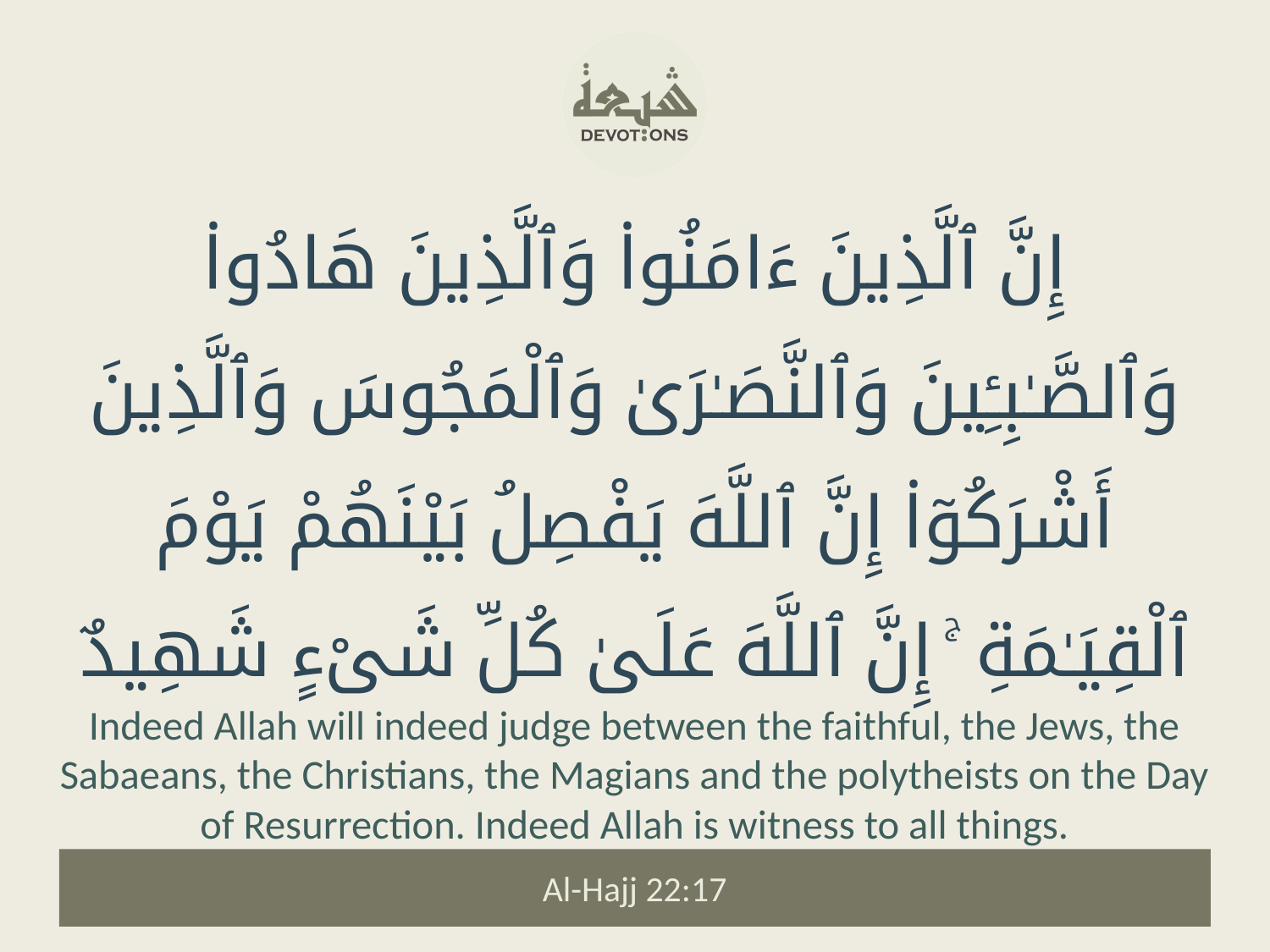

إِنَّ ٱلَّذِينَ ءَامَنُوا۟ وَٱلَّذِينَ هَادُوا۟ وَٱلصَّـٰبِـِٔينَ وَٱلنَّصَـٰرَىٰ وَٱلْمَجُوسَ وَٱلَّذِينَ أَشْرَكُوٓا۟ إِنَّ ٱللَّهَ يَفْصِلُ بَيْنَهُمْ يَوْمَ ٱلْقِيَـٰمَةِ ۚ إِنَّ ٱللَّهَ عَلَىٰ كُلِّ شَىْءٍ شَهِيدٌ
Indeed Allah will indeed judge between the faithful, the Jews, the Sabaeans, the Christians, the Magians and the polytheists on the Day of Resurrection. Indeed Allah is witness to all things.
Al-Hajj 22:17